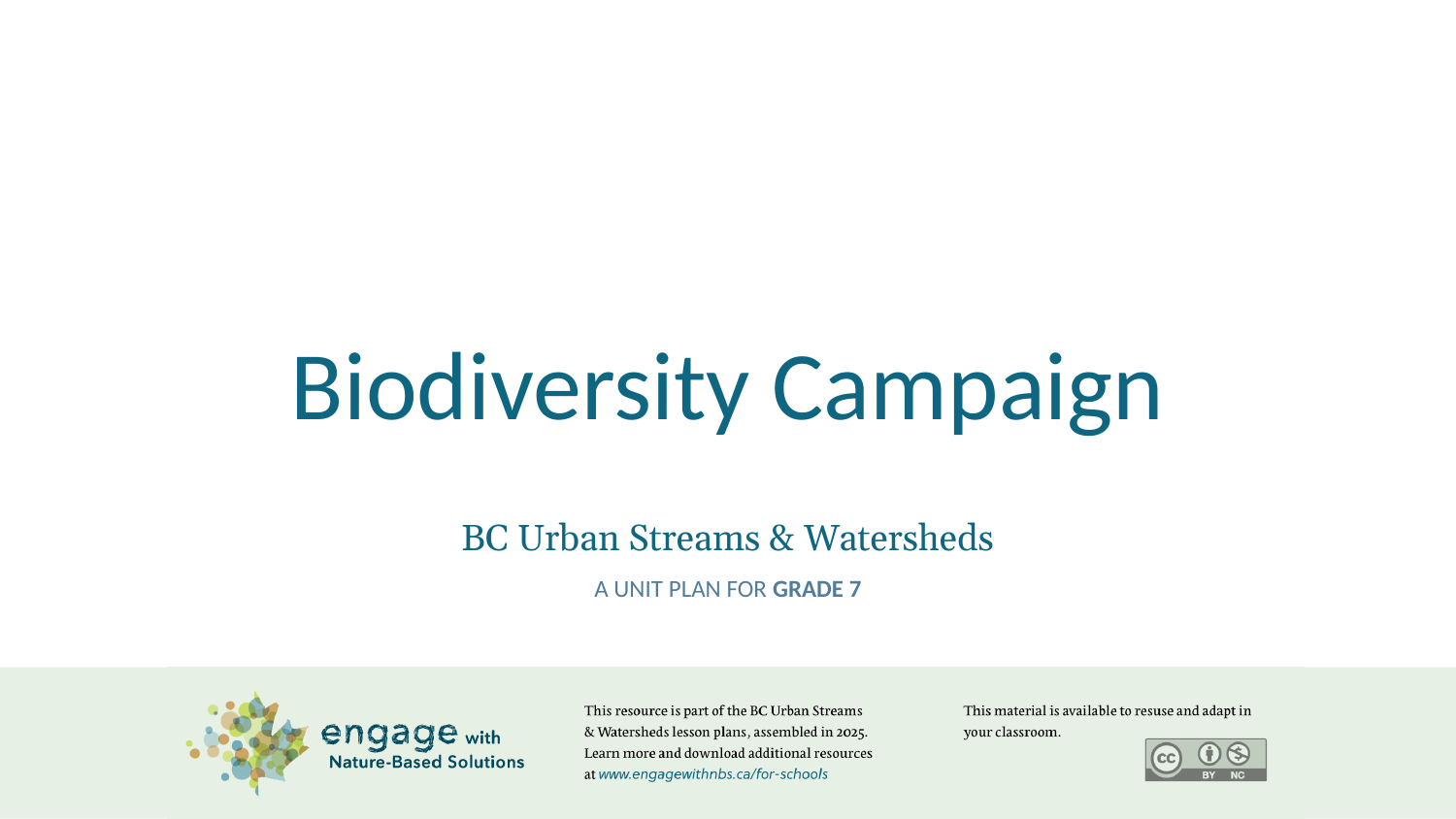

# Biodiversity Campaign
BC Urban Streams & Watersheds
A UNIT PLAN FOR GRADE 7